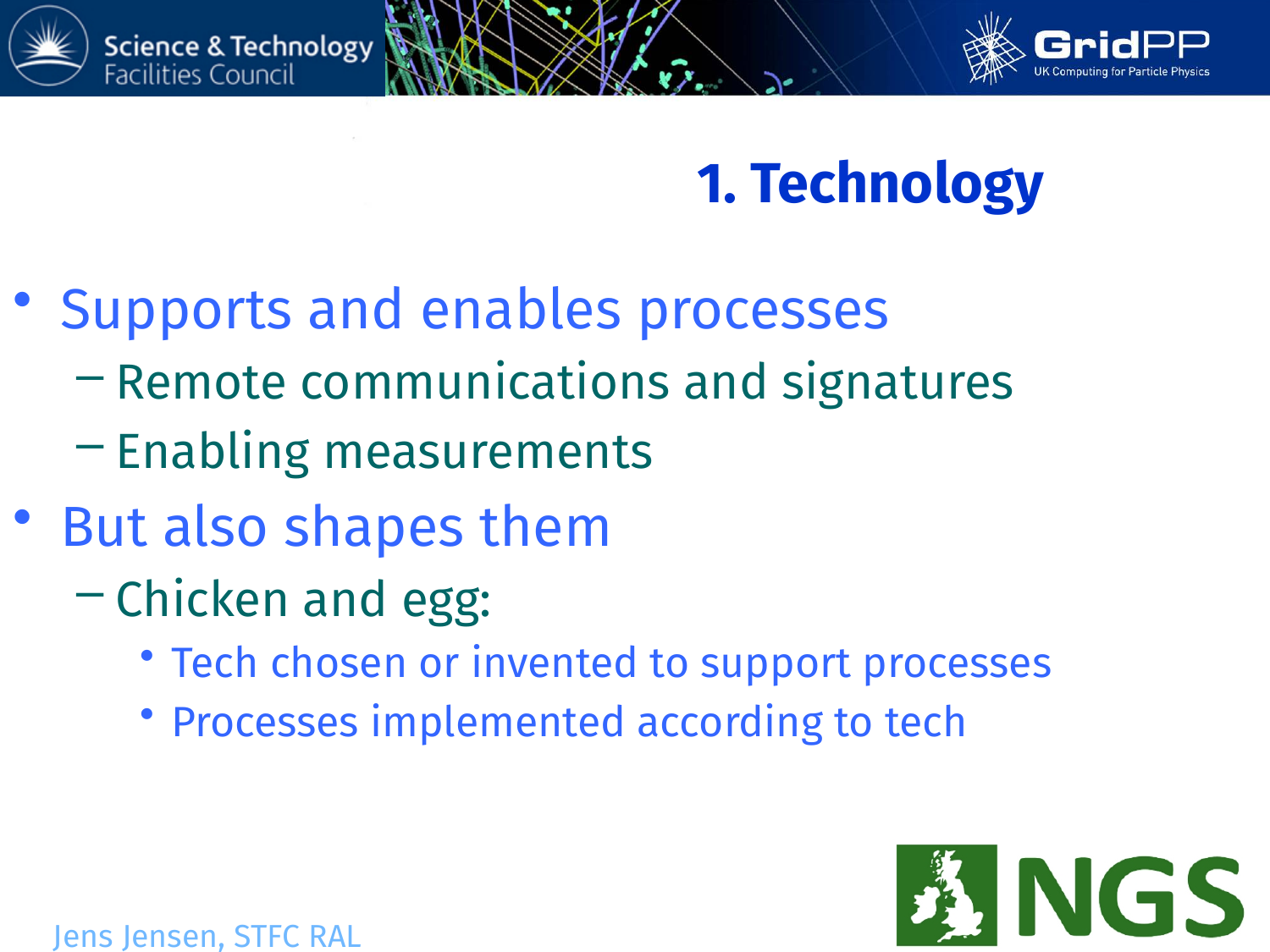

# 1. Technology
Supports and enables processes
Remote communications and signatures
Enabling measurements
But also shapes them
Chicken and egg:
Tech chosen or invented to support processes
Processes implemented according to tech